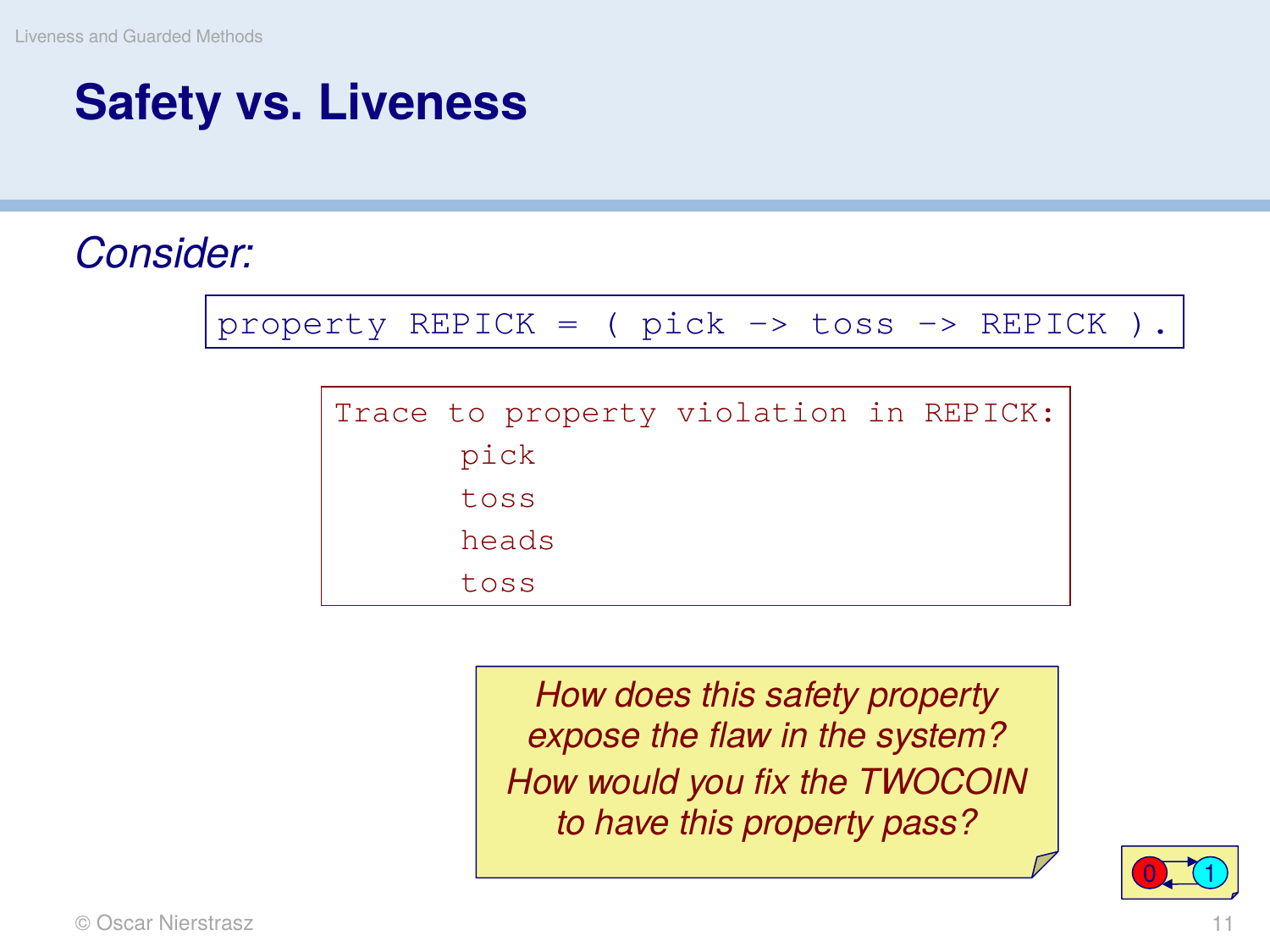

Liveness and Guarded Methods
# Safety vs. Liveness
Consider:
property REPICK = ( pick -> toss -> REPICK ).
Trace to property violation in REPICK:
	pick
	toss
	heads
	toss
How does this safety property expose the flaw in the system?
How would you fix the TWOCOIN to have this property pass?

0
1
© Oscar Nierstrasz
11